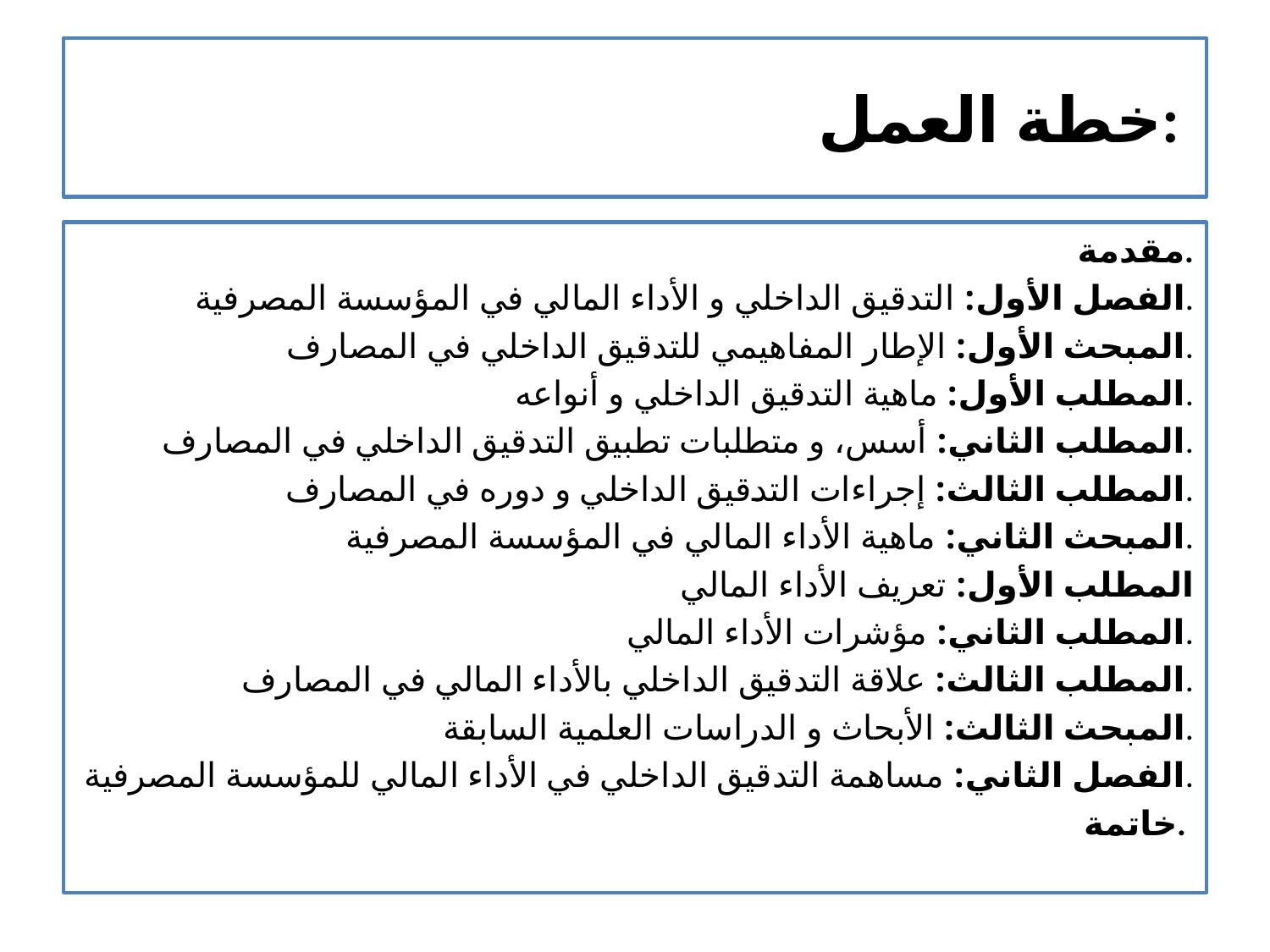

# خطة العمل:
 مقدمة.
الفصل الأول: التدقيق الداخلي و الأداء المالي في المؤسسة المصرفية.
المبحث الأول: الإطار المفاهيمي للتدقيق الداخلي في المصارف.
المطلب الأول: ماهية التدقيق الداخلي و أنواعه.
المطلب الثاني: أسس، و متطلبات تطبيق التدقيق الداخلي في المصارف.
المطلب الثالث: إجراءات التدقيق الداخلي و دوره في المصارف.
المبحث الثاني: ماهية الأداء المالي في المؤسسة المصرفية.
المطلب الأول: تعريف الأداء المالي
المطلب الثاني: مؤشرات الأداء المالي.
المطلب الثالث: علاقة التدقيق الداخلي بالأداء المالي في المصارف.
المبحث الثالث: الأبحاث و الدراسات العلمية السابقة.
الفصل الثاني: مساهمة التدقيق الداخلي في الأداء المالي للمؤسسة المصرفية.
خاتمة.